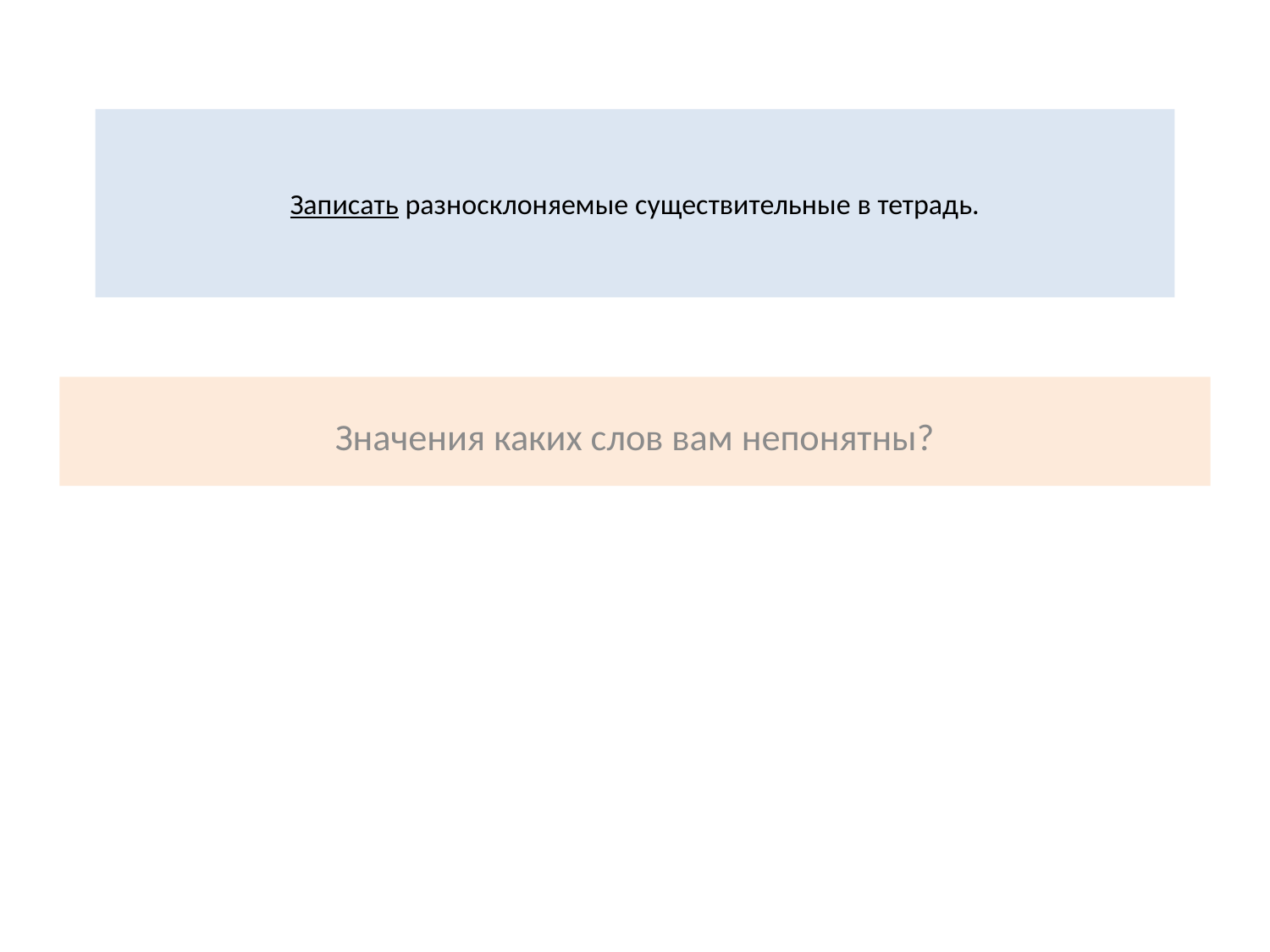

# Записать разносклоняемые существительные в тетрадь.

Значения каких слов вам непонятны?